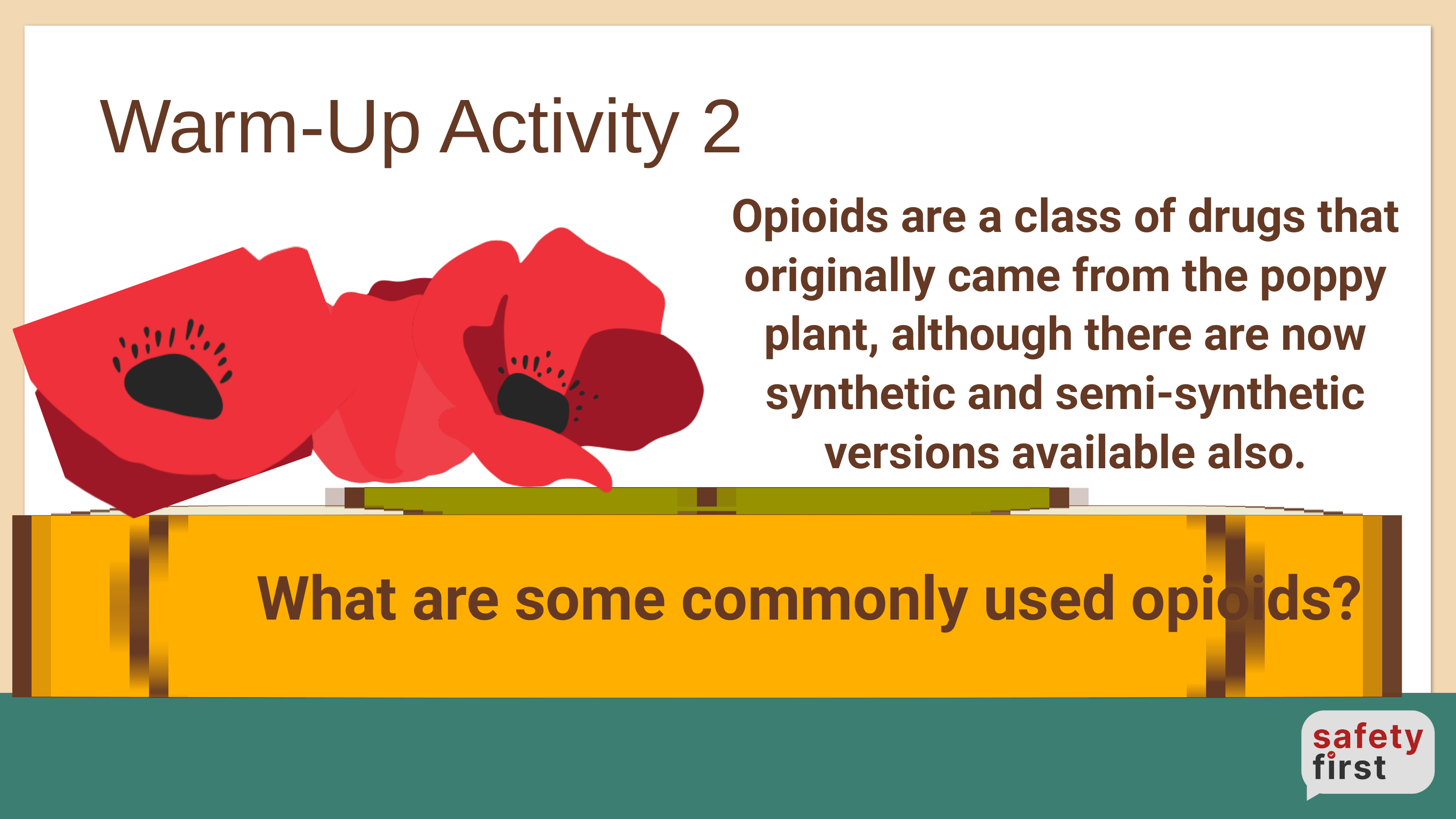

Warm-Up Activity 2

Opioids are a class of drugs that originally came from the poppy plant, although there are now synthetic and semi-synthetic versions available also.

What are some commonly used opioids?